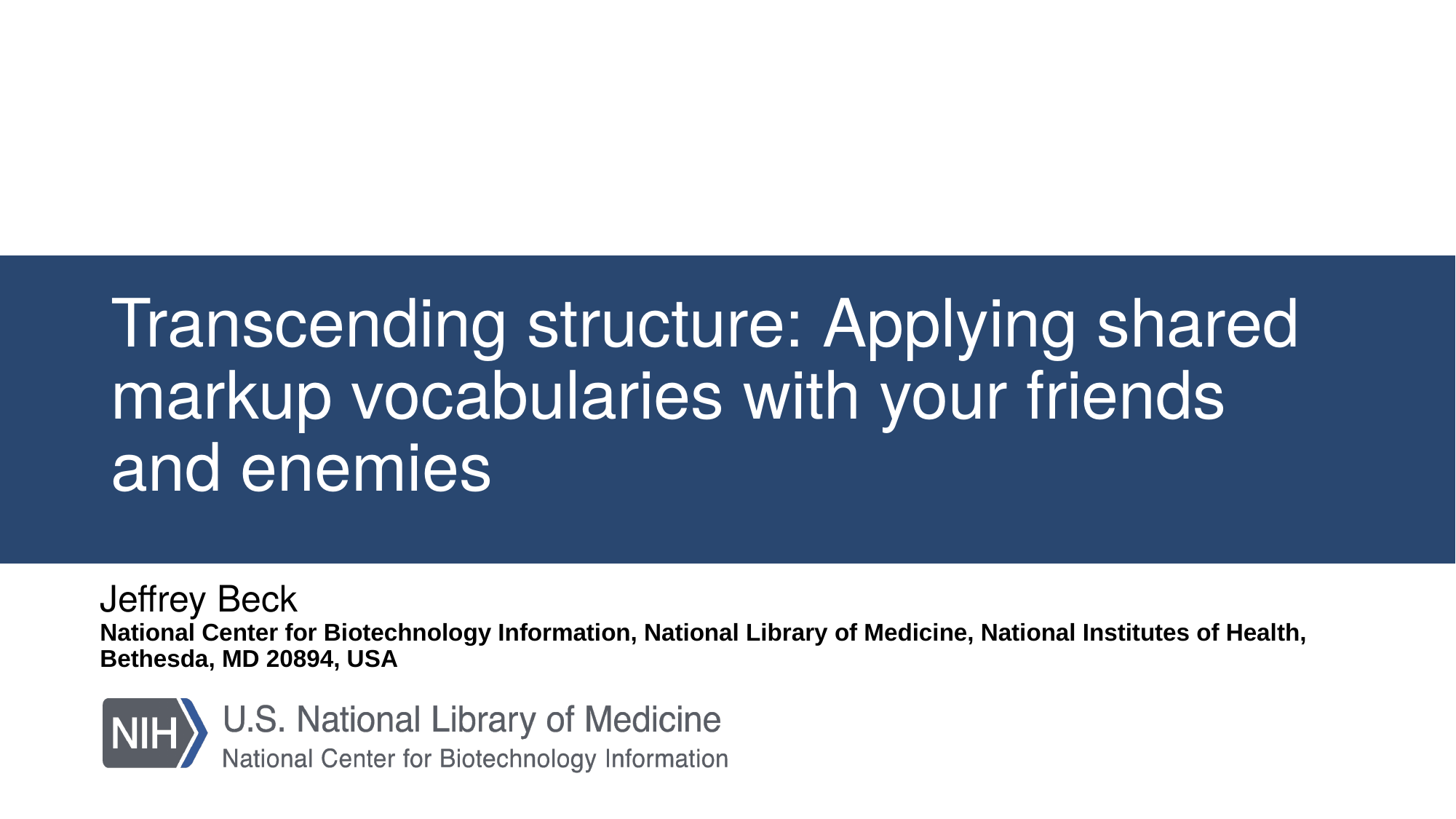

# Transcending structure: Applying shared markup vocabularies with your friends and enemies
Jeffrey Beck
National Center for Biotechnology Information, National Library of Medicine, National Institutes of Health, Bethesda, MD 20894, USA